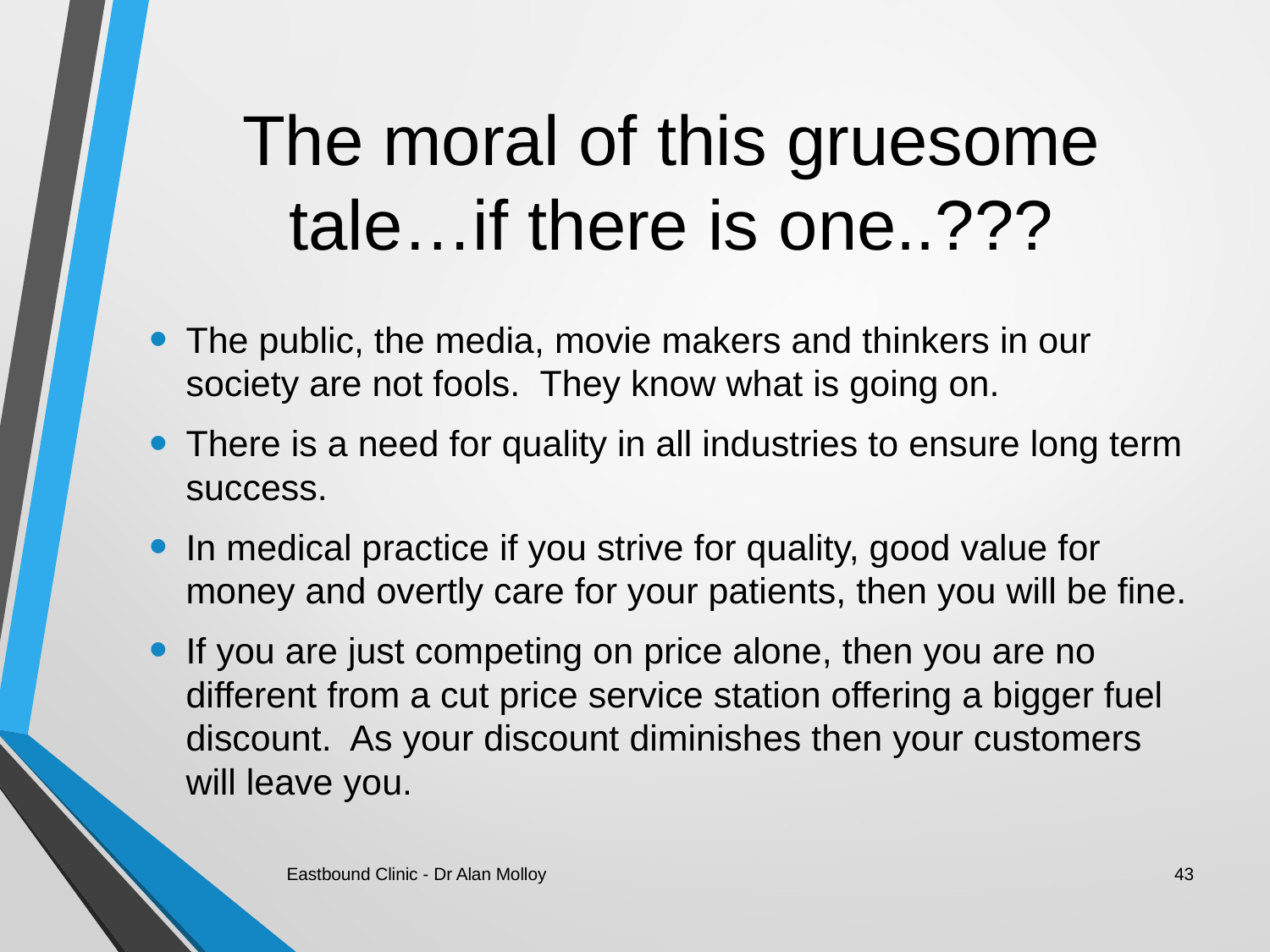

# The moral of this gruesome tale…if there is one..???
The public, the media, movie makers and thinkers in our society are not fools.  They know what is going on.
There is a need for quality in all industries to ensure long term success.
In medical practice if you strive for quality, good value for money and overtly care for your patients, then you will be fine.
If you are just competing on price alone, then you are no different from a cut price service station offering a bigger fuel discount.  As your discount diminishes then your customers will leave you.
Eastbound Clinic - Dr Alan Molloy
43